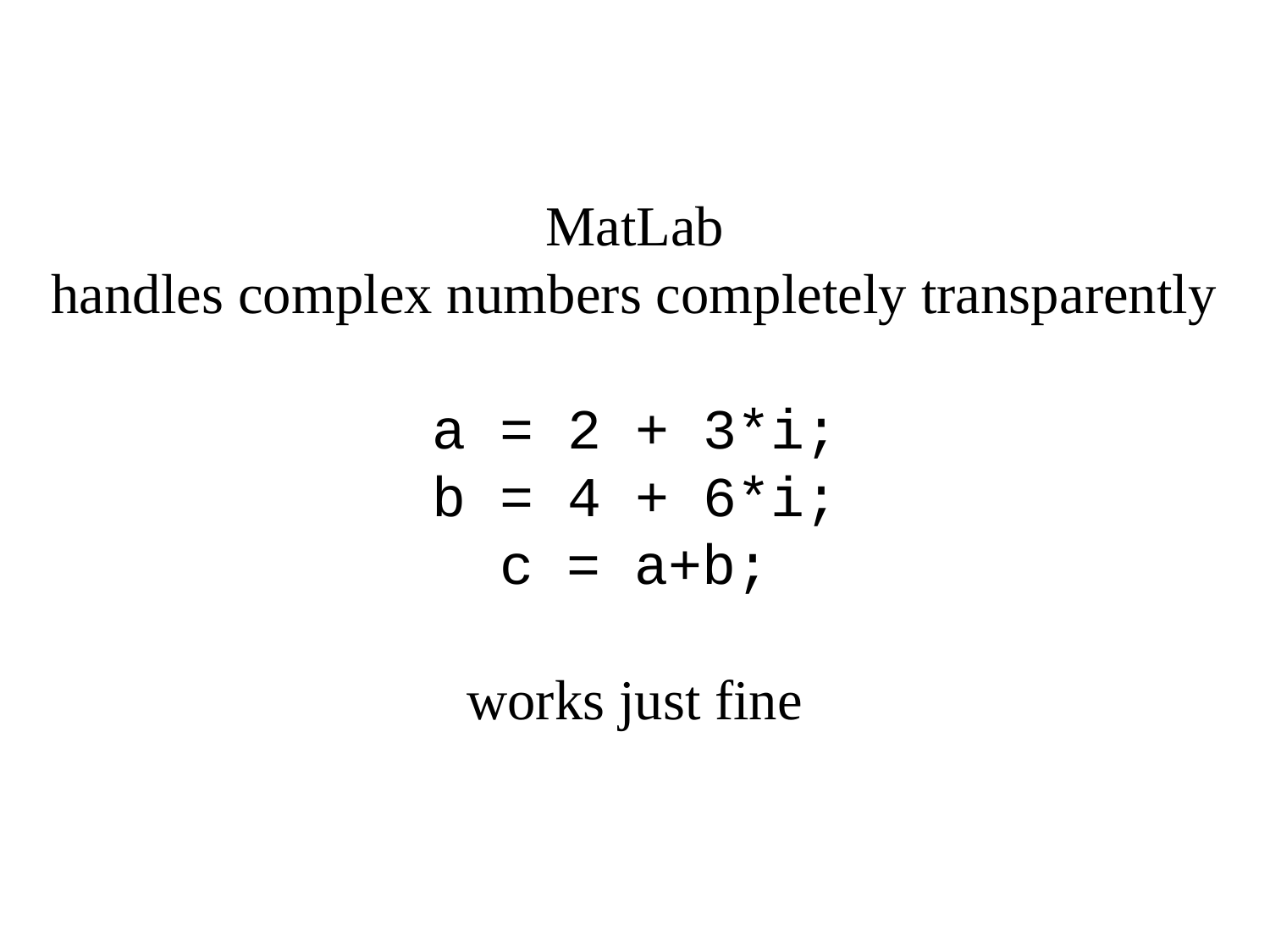

# MatLab handles complex numbers completely transparently a = 2 + 3*i; b = 4 + 6*i; c = a+b; works just fine